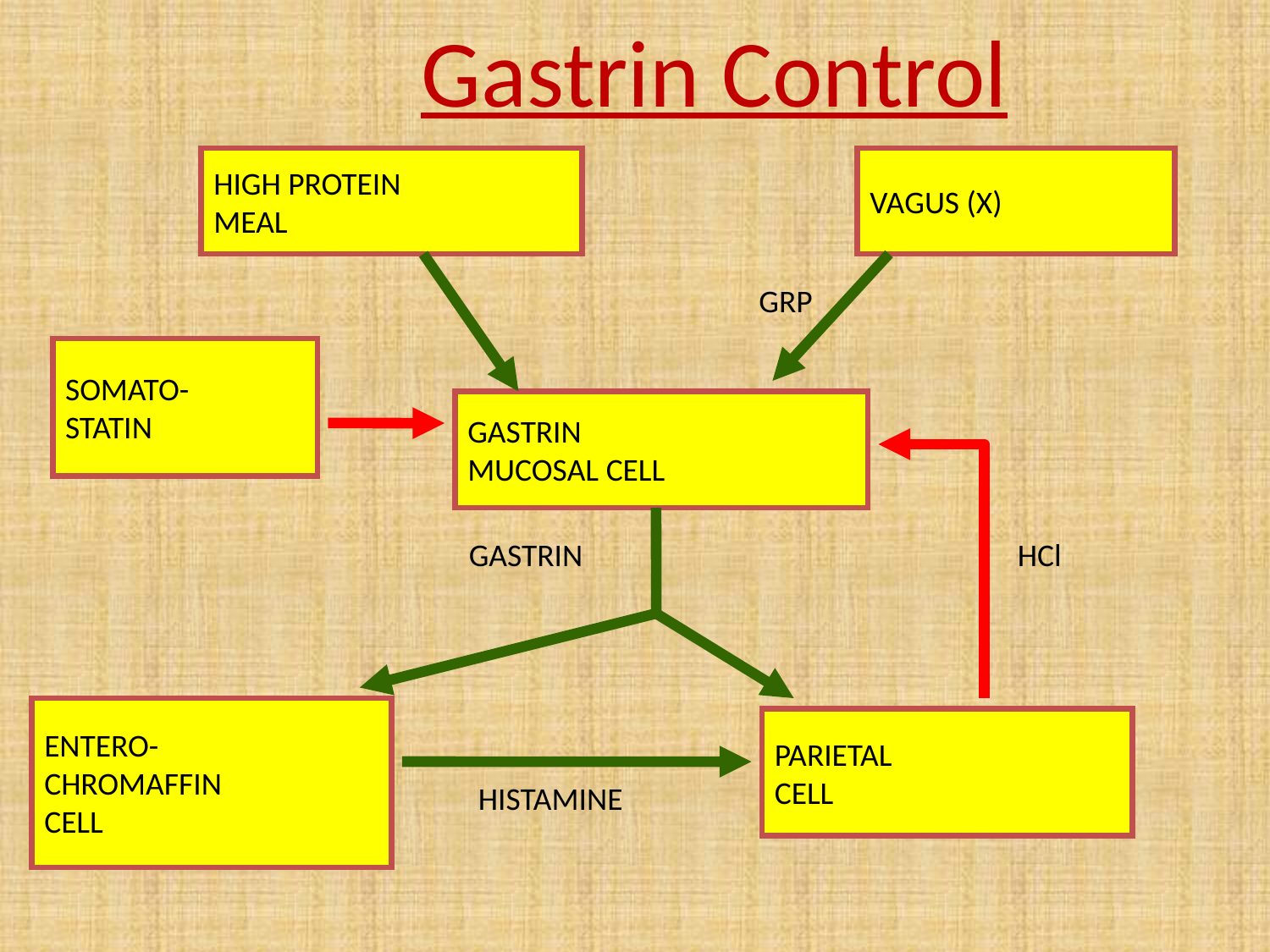

# Gastrin Control
HIGH PROTEIN
MEAL
VAGUS (X)

GRP
SOMATO-
STATIN
GASTRIN
MUCOSAL CELL

GASTRIN
HCl

ENTERO-
CHROMAFFIN
CELL
PARIETAL
CELL

HISTAMINE